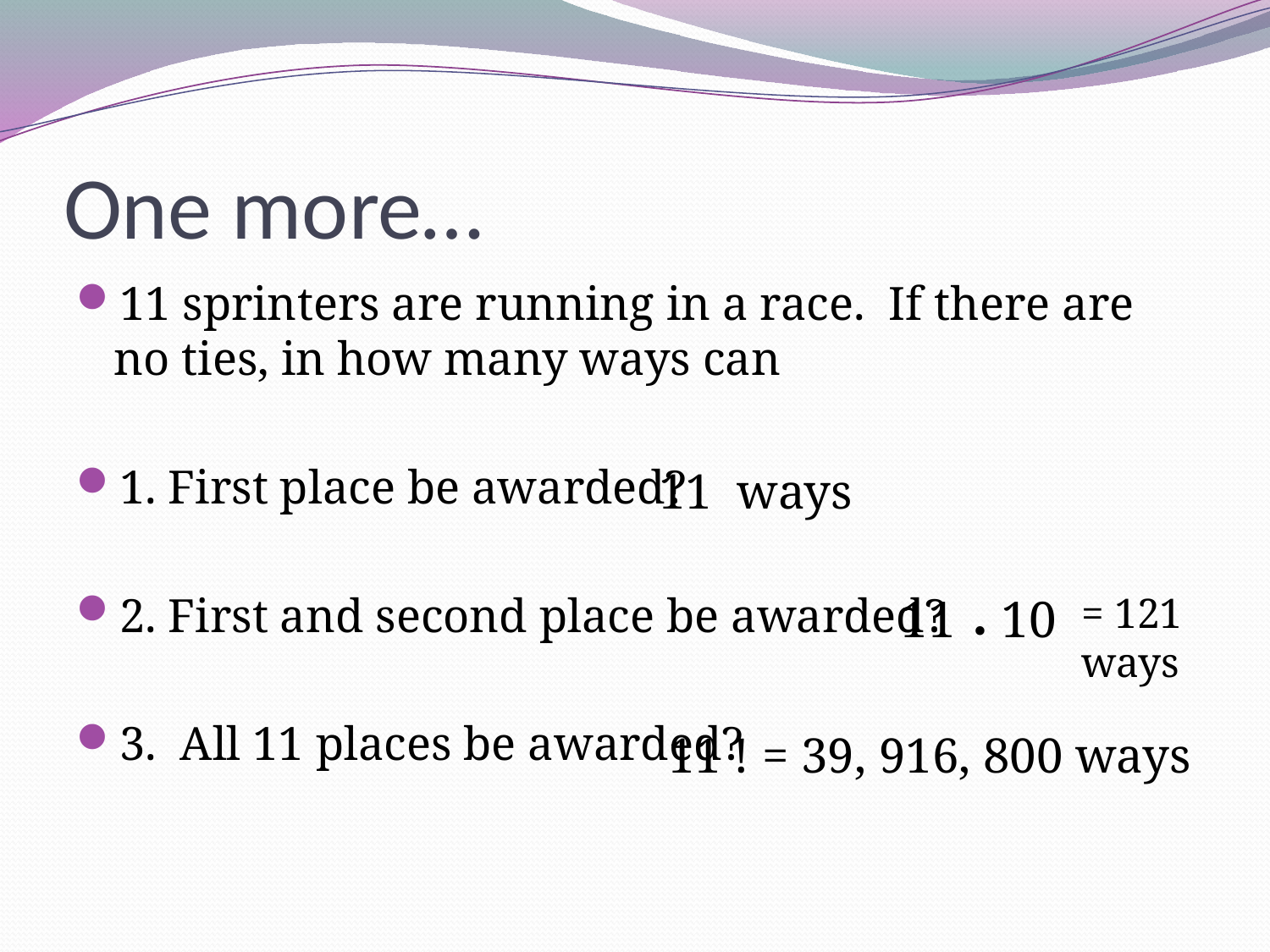

# One more…
11 sprinters are running in a race.  If there are no ties, in how many ways can

1. First place be awarded?

2. First and second place be awarded?

3.  All 11 places be awarded?
11  ways
11
10
= 121 ways
∙
11 ! = 39, 916, 800 ways